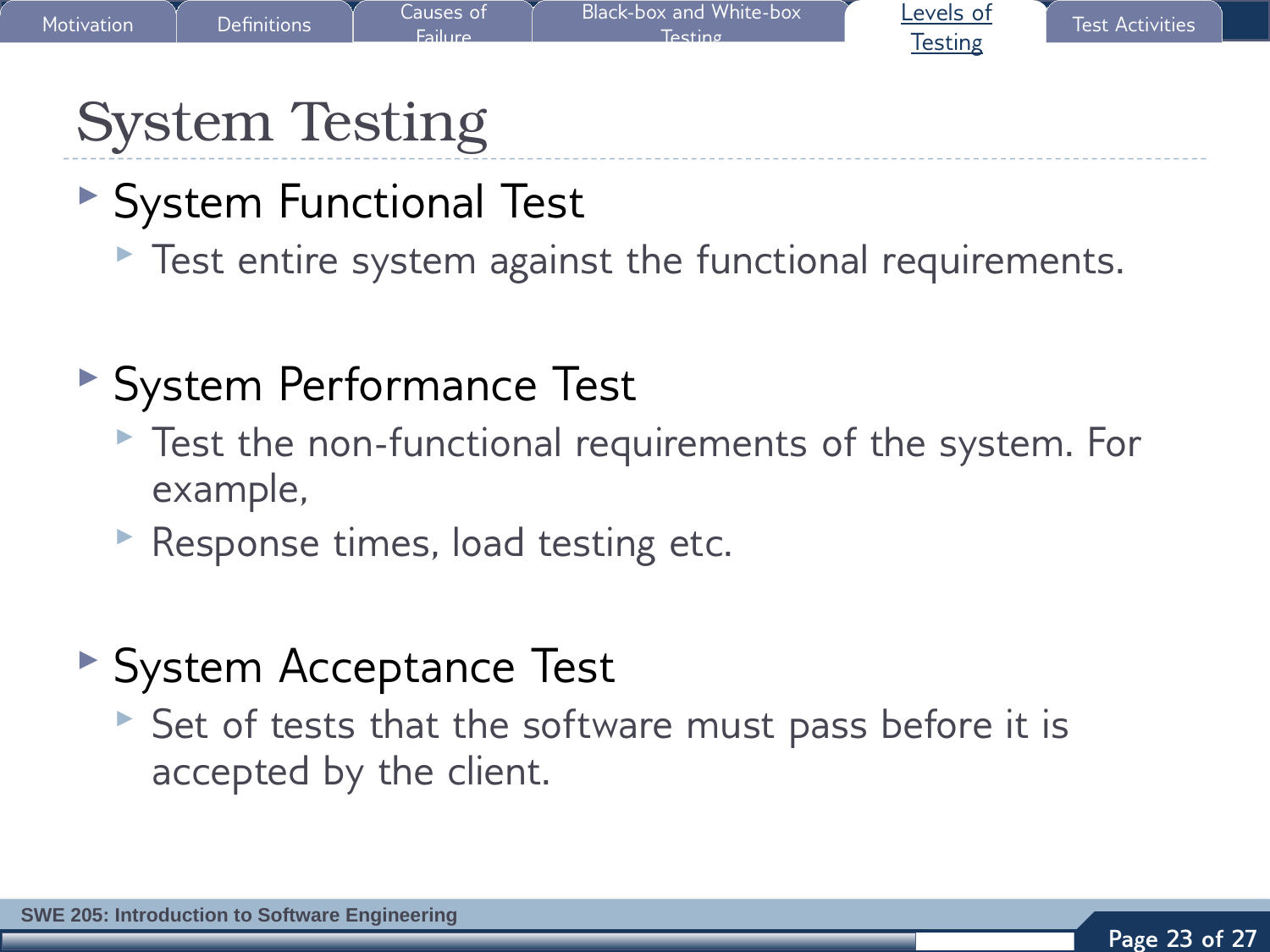

Motivation
Definitions
Causes of Failure
Black-box and White-box Testing
Levels of Testing
Test Activities
# System Testing
System Functional Test
Test entire system against the functional requirements.

System Performance Test
Test the non-functional requirements of the system. For example,
Response times, load testing etc.

System Acceptance Test
Set of tests that the software must pass before it is accepted by the client.
23
Page 23 of 27